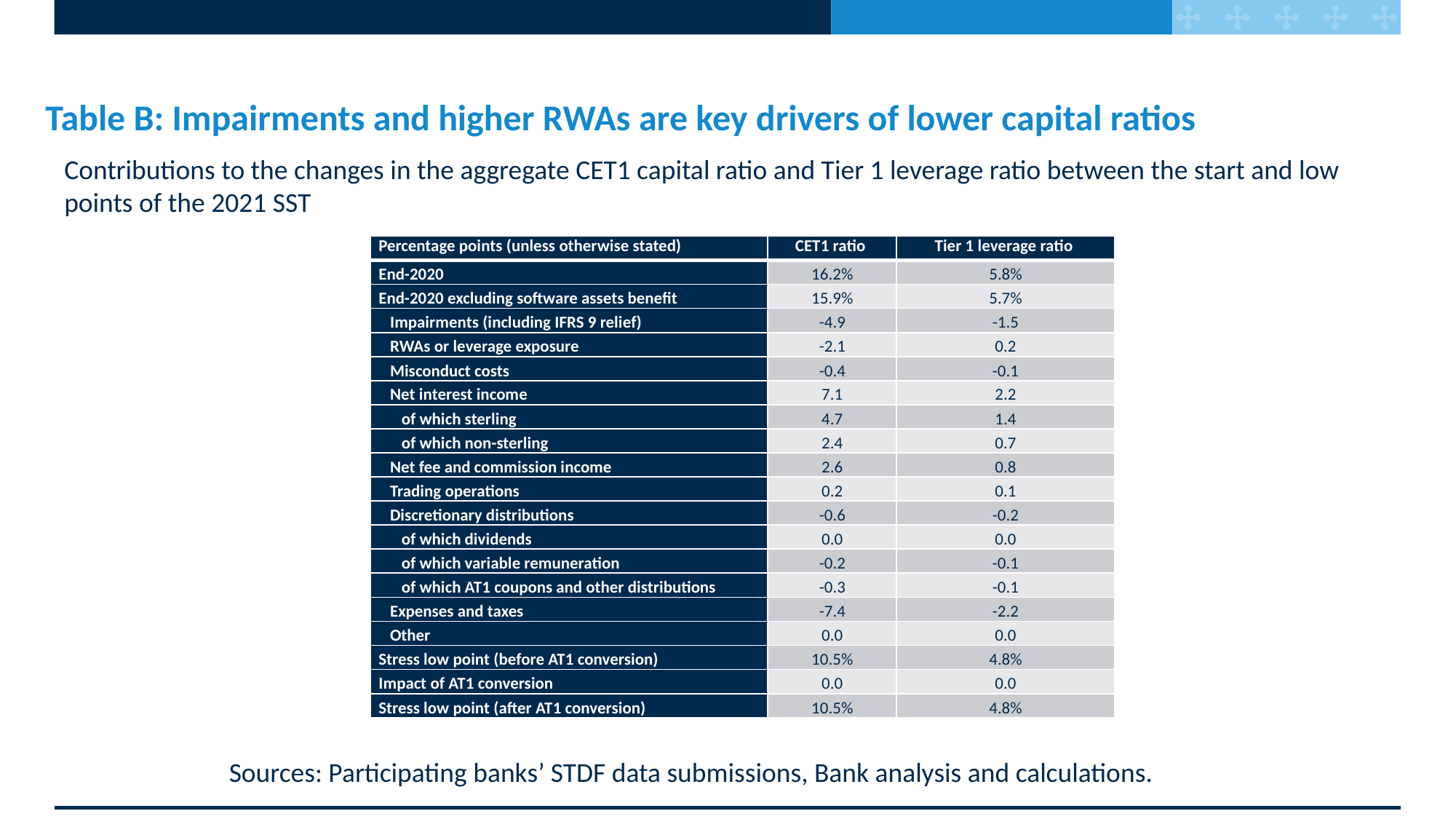

# Table B: Impairments and higher RWAs are key drivers of lower capital ratios
Contributions to the changes in the aggregate CET1 capital ratio and Tier 1 leverage ratio between the start and low
points of the 2021 SST
| Percentage points (unless otherwise stated) | CET1 ratio | Tier 1 leverage ratio |
| --- | --- | --- |
| End-2020 | 16.2% | 5.8% |
| End-2020 excluding software assets benefit | 15.9% | 5.7% |
| Impairments (including IFRS 9 relief) | -4.9 | -1.5 |
| RWAs or leverage exposure | -2.1 | 0.2 |
| Misconduct costs | -0.4 | -0.1 |
| Net interest income | 7.1 | 2.2 |
| of which sterling | 4.7 | 1.4 |
| of which non-sterling | 2.4 | 0.7 |
| Net fee and commission income | 2.6 | 0.8 |
| Trading operations | 0.2 | 0.1 |
| Discretionary distributions | -0.6 | -0.2 |
| of which dividends | 0.0 | 0.0 |
| of which variable remuneration | -0.2 | -0.1 |
| of which AT1 coupons and other distributions | -0.3 | -0.1 |
| Expenses and taxes | -7.4 | -2.2 |
| Other | 0.0 | 0.0 |
| Stress low point (before AT1 conversion) | 10.5% | 4.8% |
| Impact of AT1 conversion | 0.0 | 0.0 |
| Stress low point (after AT1 conversion) | 10.5% | 4.8% |
Sources: Participating banks’ STDF data submissions, Bank analysis and calculations.